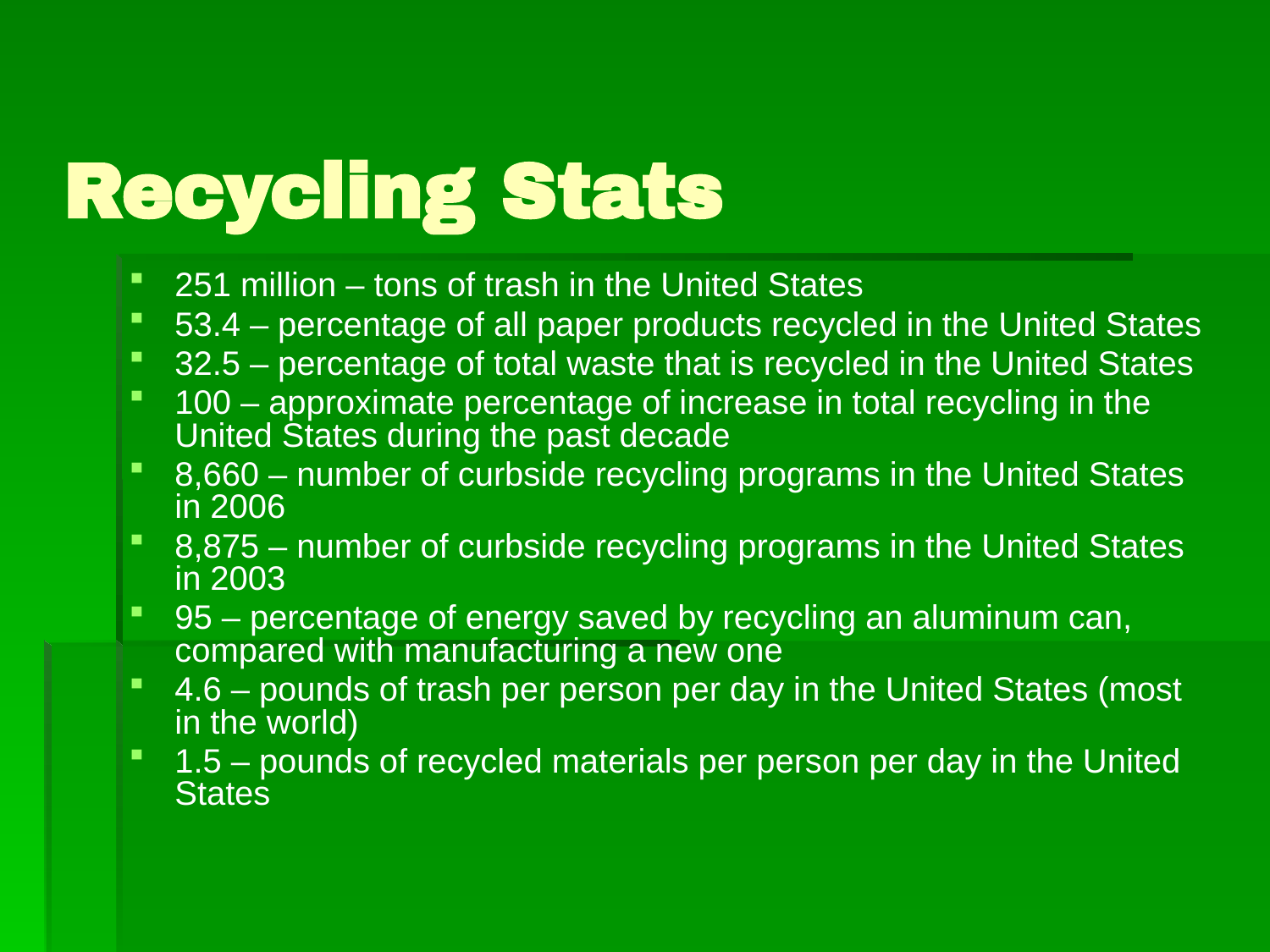

Recycling Stats
251 million – tons of trash in the United States
53.4 – percentage of all paper products recycled in the United States
32.5 – percentage of total waste that is recycled in the United States
100 – approximate percentage of increase in total recycling in the United States during the past decade
8,660 – number of curbside recycling programs in the United States in 2006
8,875 – number of curbside recycling programs in the United States in 2003
95 – percentage of energy saved by recycling an aluminum can, compared with manufacturing a new one
4.6 – pounds of trash per person per day in the United States (most in the world)
1.5 – pounds of recycled materials per person per day in the United States